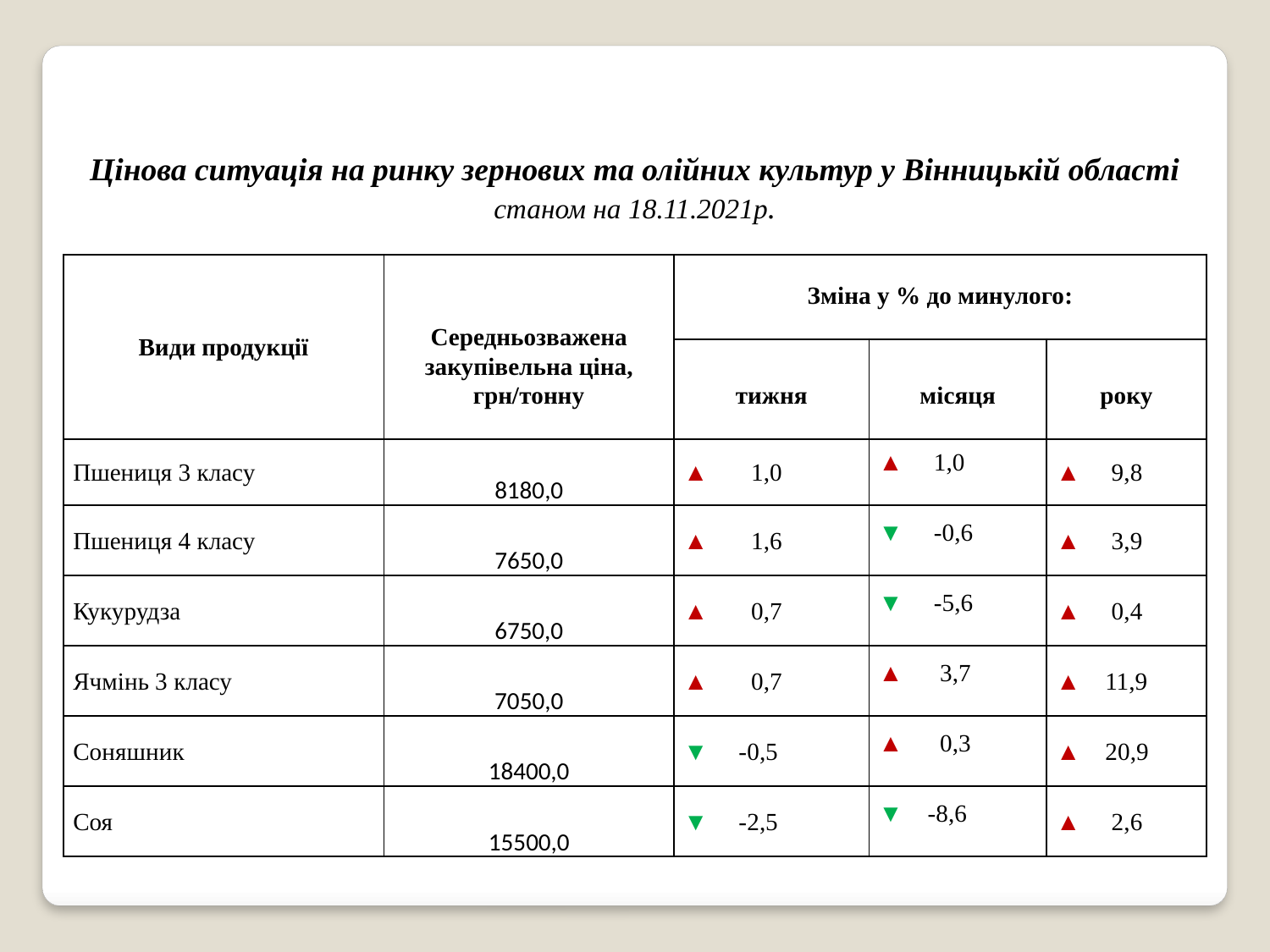

| Цінова ситуація на ринку зернових та олійних культур у Вінницькій області станом на 18.11.2021р. |  |  |  |  |
| --- | --- | --- | --- | --- |
| Види продукції | Середньозважена закупівельна ціна, грн/тонну | Зміна у % до минулого: |  |  |
|  |  | тижня | місяця | року |
| Пшениця 3 класу | 8180,0 | ▲ 1,0 | ▲ 1,0 | ▲ 9,8 |
| Пшениця 4 класу | 7650,0 | ▲ 1,6 | ▼ -0,6 | ▲ 3,9 |
| Кукурудза | 6750,0 | ▲ 0,7 | ▼ -5,6 | ▲ 0,4 |
| Ячмінь 3 класу | 7050,0 | ▲ 0,7 | ▲ 3,7 | ▲ 11,9 |
| Соняшник | 18400,0 | ▼ -0,5 | ▲ 0,3 | ▲ 20,9 |
| Соя | 15500,0 | ▼ -2,5 | ▼ -8,6 | ▲ 2,6 |